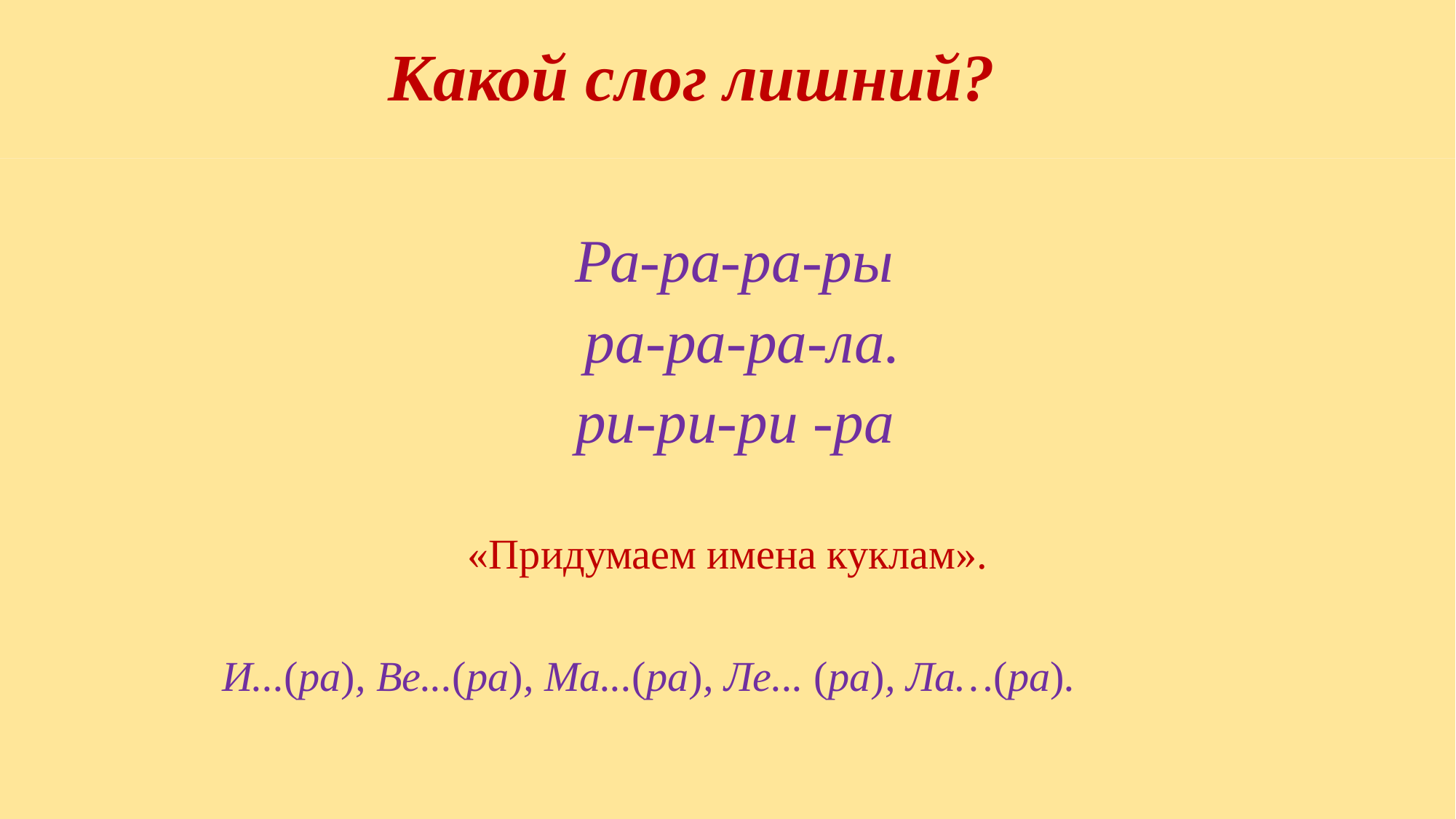

# Какой слог лишний?

   Ра-ра-ра-ры
  ра-ра-ра-ла.
 ри-ри-ри -ра

«Придумаем имена куклам».

                    И...(ра), Ве...(ра), Ма...(ра), Ле... (ра), Ла…(ра).